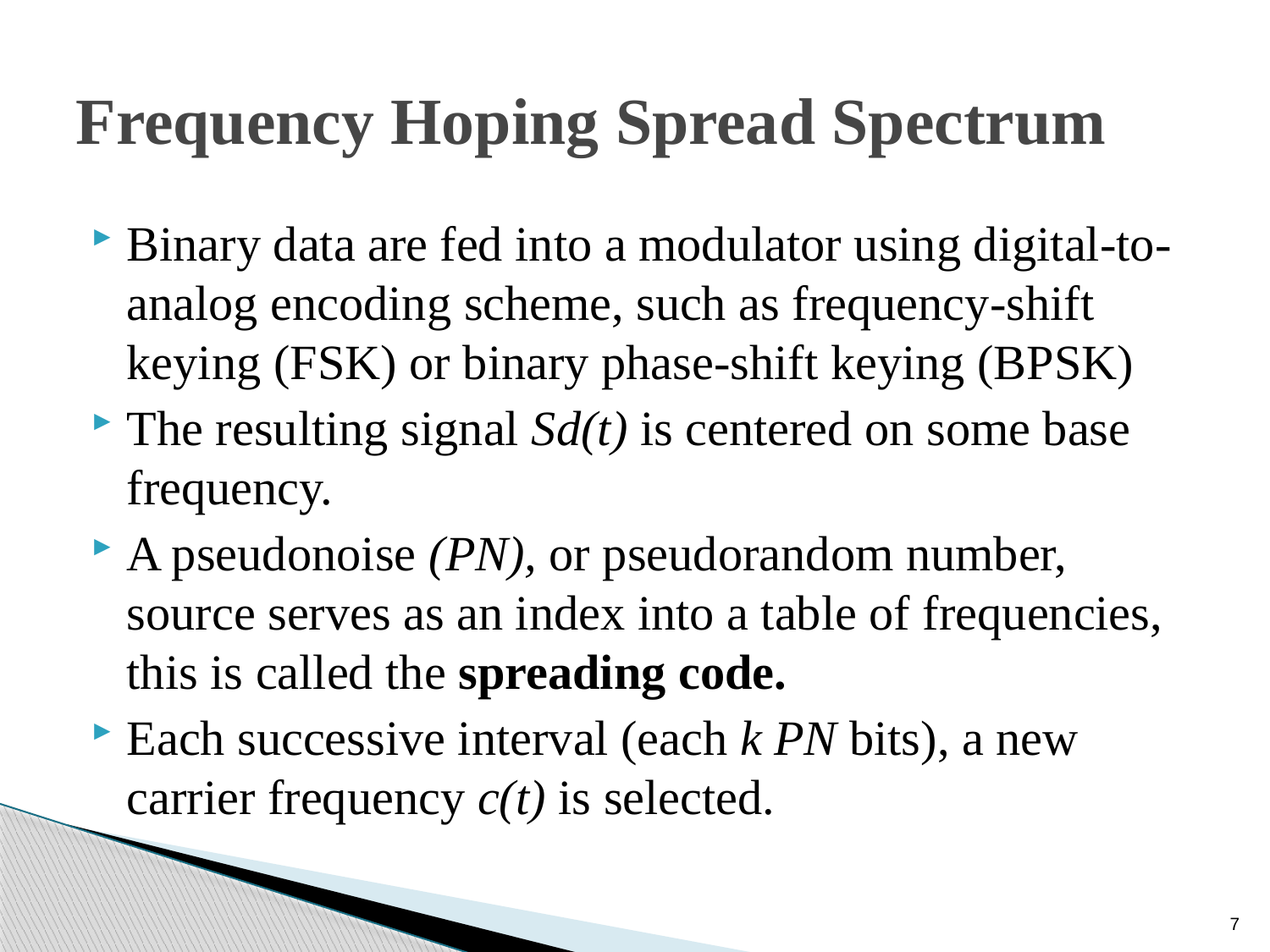

# Frequency Hoping Spread Spectrum
Binary data are fed into a modulator using digital-to-analog encoding scheme, such as frequency-shift keying (FSK) or binary phase-shift keying (BPSK)
The resulting signal Sd(t) is centered on some base frequency.
A pseudonoise (PN), or pseudorandom number, source serves as an index into a table of frequencies, this is called the spreading code.
Each successive interval (each k PN bits), a new carrier frequency c(t) is selected.
7